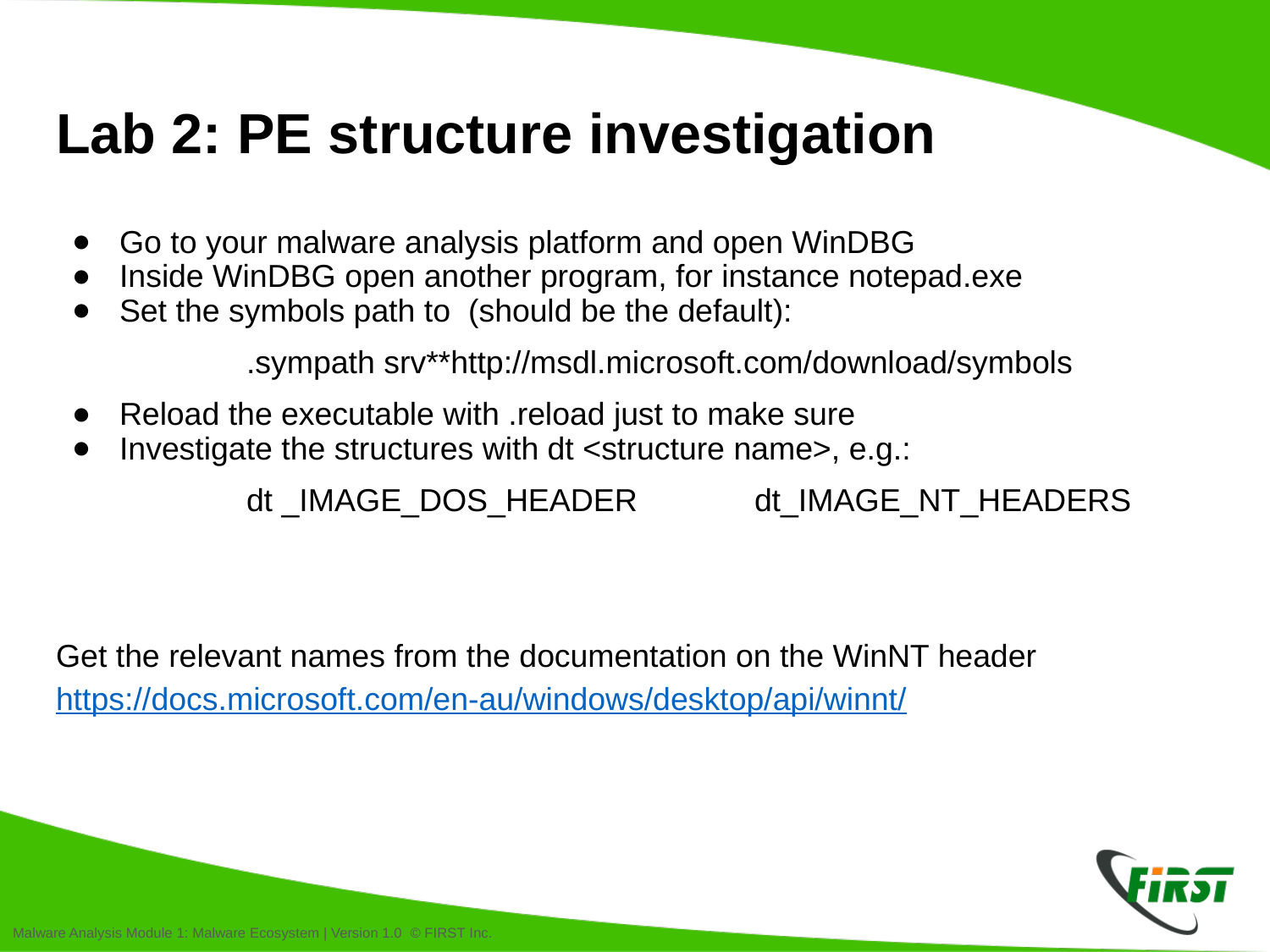

# Lab 2: PE structure investigation
Go to your malware analysis platform and open WinDBG
Inside WinDBG open another program, for instance notepad.exe
Set the symbols path to  (should be the default):
.sympath srv**http://msdl.microsoft.com/download/symbols
Reload the executable with .reload just to make sure
Investigate the structures with dt <structure name>, e.g.:
dt _IMAGE_DOS_HEADER	dt_IMAGE_NT_HEADERS

Get the relevant names from the documentation on the WinNT header https://docs.microsoft.com/en-au/windows/desktop/api/winnt/